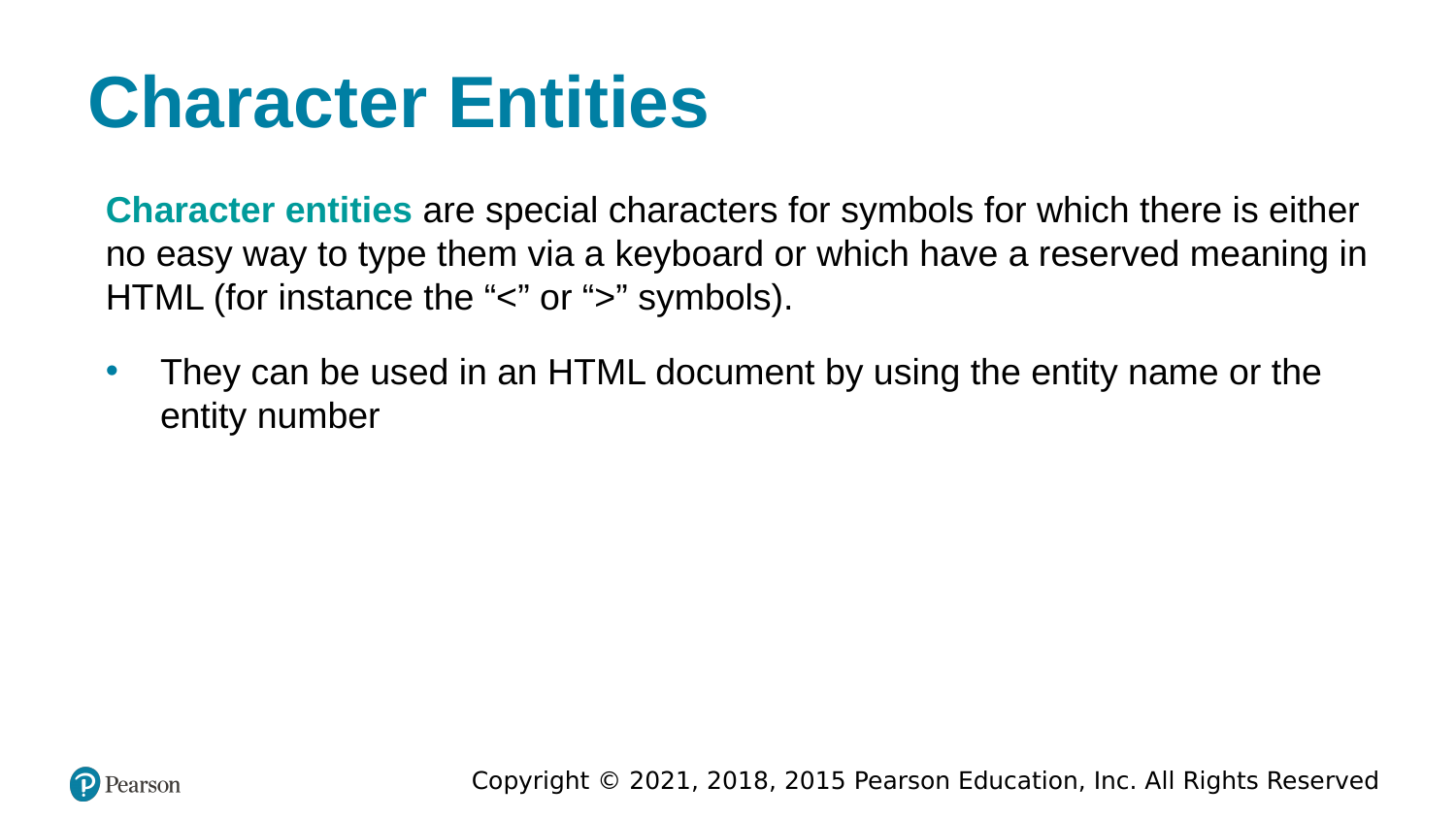

# Character Entities
Character entities are special characters for symbols for which there is either no easy way to type them via a keyboard or which have a reserved meaning in HTML (for instance the “<” or “>” symbols).
They can be used in an HTML document by using the entity name or the entity number